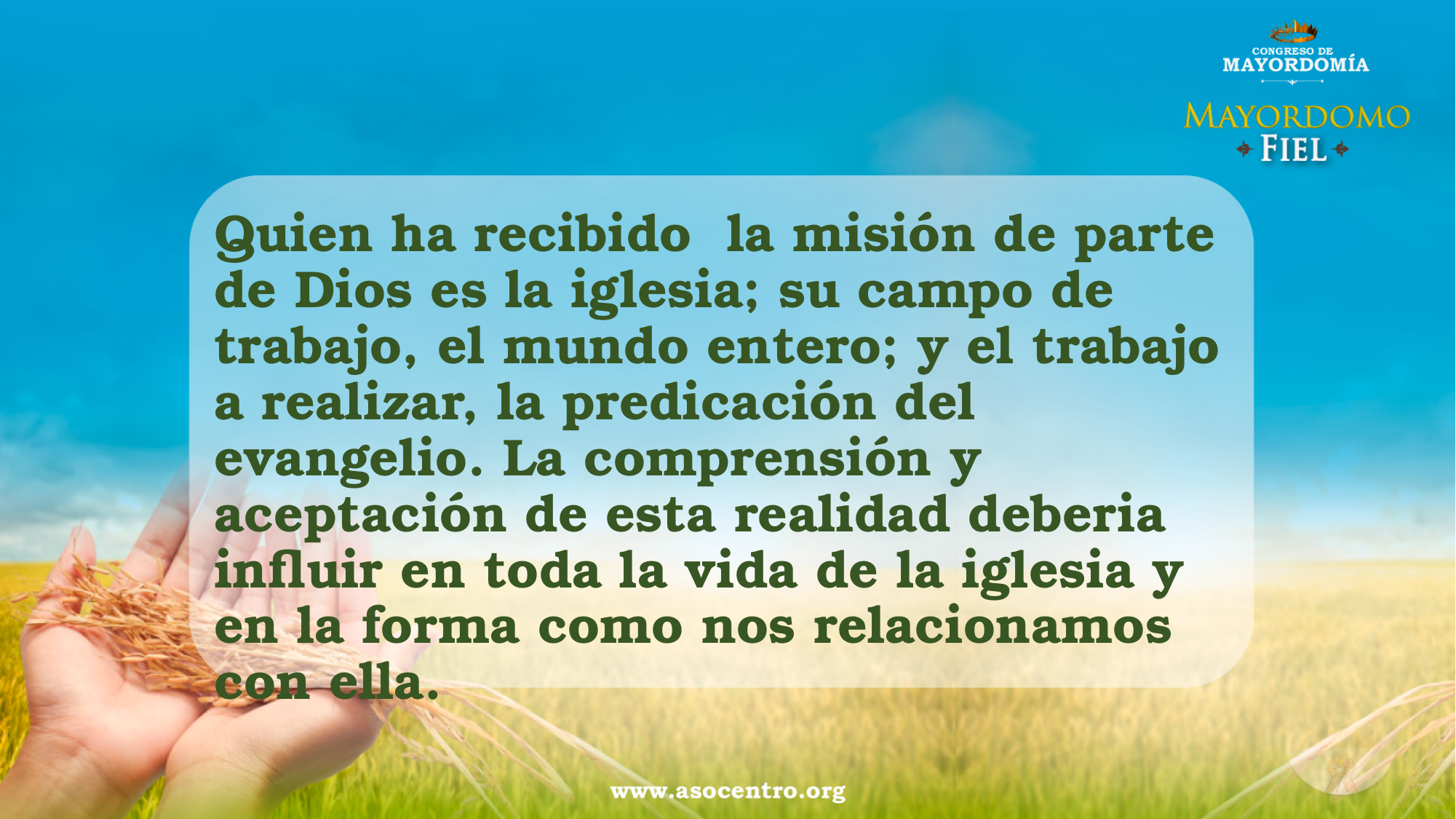

Quien ha recibido  la misión de parte de Dios es la iglesia; su campo de trabajo, el mundo entero; y el trabajo a realizar, la predicación del evangelio. La comprensión y aceptación de esta realidad deberia influir en toda la vida de la iglesia y en la forma como nos relacionamos con ella.